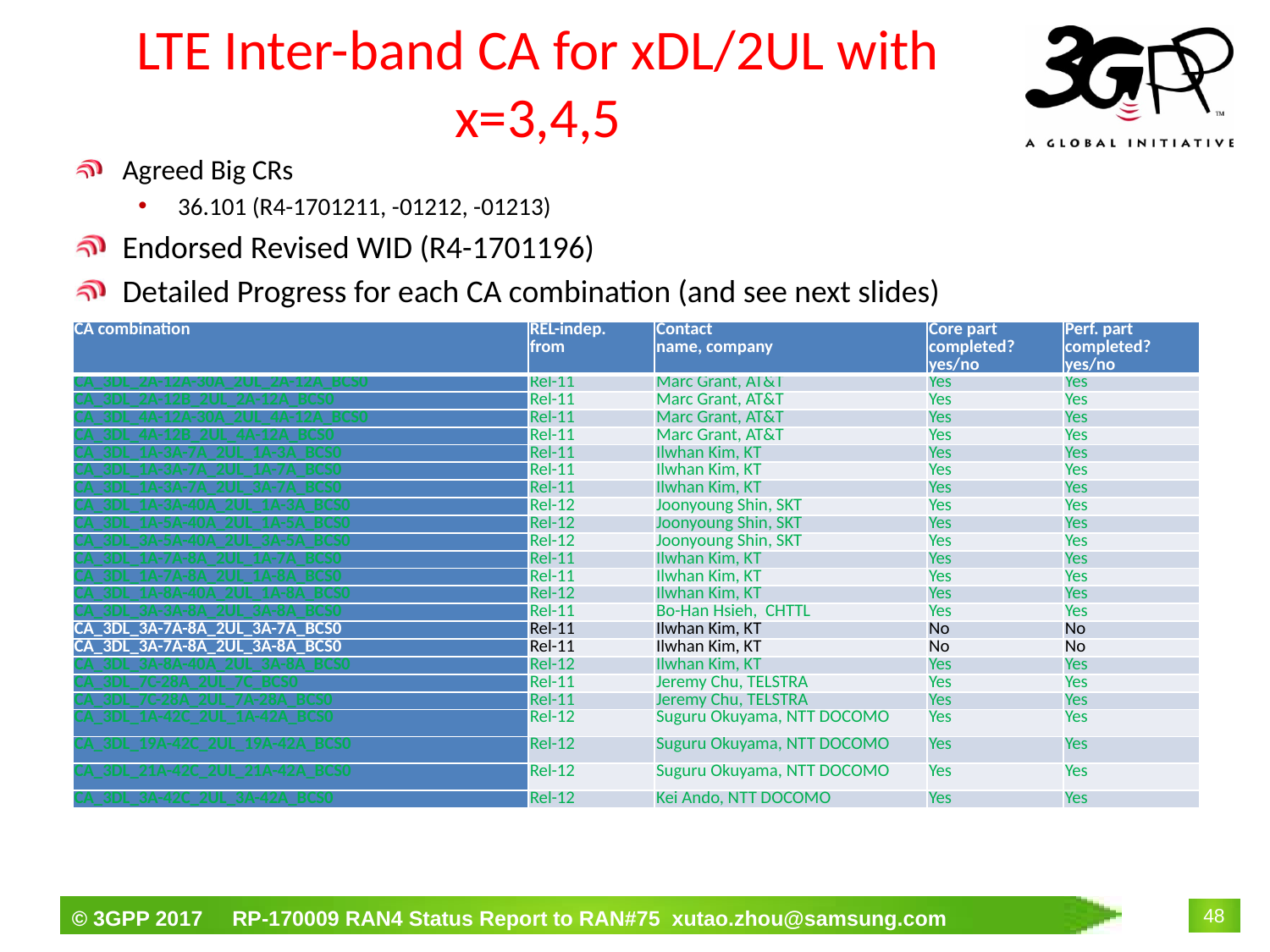

# LTE Inter-band CA for xDL/2UL with x=3,4,5
Agreed Big CRs
36.101 (R4-1701211, -01212, -01213)
Endorsed Revised WID (R4-1701196)
Detailed Progress for each CA combination (and see next slides)

| CA combination | REL-indep. from | Contact name, company | Core part completed? yes/no | Perf. part completed? yes/no |
| --- | --- | --- | --- | --- |
| CA\_3DL\_2A-12A-30A\_2UL\_2A-12A\_BCS0 | Rel-11 | Marc Grant, AT&T | Yes | Yes |
| CA\_3DL\_2A-12B\_2UL\_2A-12A\_BCS0 | Rel-11 | Marc Grant, AT&T | Yes | Yes |
| CA\_3DL\_4A-12A-30A\_2UL\_4A-12A\_BCS0 | Rel-11 | Marc Grant, AT&T | Yes | Yes |
| CA\_3DL\_4A-12B\_2UL\_4A-12A\_BCS0 | Rel-11 | Marc Grant, AT&T | Yes | Yes |
| CA\_3DL\_1A-3A-7A\_2UL\_1A-3A\_BCS0 | Rel-11 | Ilwhan Kim, KT | Yes | Yes |
| CA\_3DL\_1A-3A-7A\_2UL\_1A-7A\_BCS0 | Rel-11 | Ilwhan Kim, KT | Yes | Yes |
| CA\_3DL\_1A-3A-7A\_2UL\_3A-7A\_BCS0 | Rel-11 | Ilwhan Kim, KT | Yes | Yes |
| CA\_3DL\_1A-3A-40A\_2UL\_1A-3A\_BCS0 | Rel-12 | Joonyoung Shin, SKT | Yes | Yes |
| CA\_3DL\_1A-5A-40A\_2UL\_1A-5A\_BCS0 | Rel-12 | Joonyoung Shin, SKT | Yes | Yes |
| CA\_3DL\_3A-5A-40A\_2UL\_3A-5A\_BCS0 | Rel-12 | Joonyoung Shin, SKT | Yes | Yes |
| CA\_3DL\_1A-7A-8A\_2UL\_1A-7A\_BCS0 | Rel-11 | Ilwhan Kim, KT | Yes | Yes |
| CA\_3DL\_1A-7A-8A\_2UL\_1A-8A\_BCS0 | Rel-11 | Ilwhan Kim, KT | Yes | Yes |
| CA\_3DL\_1A-8A-40A\_2UL\_1A-8A\_BCS0 | Rel-12 | Ilwhan Kim, KT | Yes | Yes |
| CA\_3DL\_3A-3A-8A\_2UL\_3A-8A\_BCS0 | Rel-11 | Bo-Han Hsieh, CHTTL | Yes | Yes |
| CA\_3DL\_3A-7A-8A\_2UL\_3A-7A\_BCS0 | Rel-11 | Ilwhan Kim, KT | No | No |
| CA\_3DL\_3A-7A-8A\_2UL\_3A-8A\_BCS0 | Rel-11 | Ilwhan Kim, KT | No | No |
| CA\_3DL\_3A-8A-40A\_2UL\_3A-8A\_BCS0 | Rel-12 | Ilwhan Kim, KT | Yes | Yes |
| CA\_3DL\_7C-28A\_2UL\_7C\_BCS0 | Rel-11 | Jeremy Chu, TELSTRA | Yes | Yes |
| CA\_3DL\_7C-28A\_2UL\_7A-28A\_BCS0 | Rel-11 | Jeremy Chu, TELSTRA | Yes | Yes |
| CA\_3DL\_1A-42C\_2UL\_1A-42A\_BCS0 | Rel-12 | Suguru Okuyama, NTT DOCOMO | Yes | Yes |
| CA\_3DL\_19A-42C\_2UL\_19A-42A\_BCS0 | Rel-12 | Suguru Okuyama, NTT DOCOMO | Yes | Yes |
| CA\_3DL\_21A-42C\_2UL\_21A-42A\_BCS0 | Rel-12 | Suguru Okuyama, NTT DOCOMO | Yes | Yes |
| CA\_3DL\_3A-42C\_2UL\_3A-42A\_BCS0 | Rel-12 | Kei Ando, NTT DOCOMO | Yes | Yes |